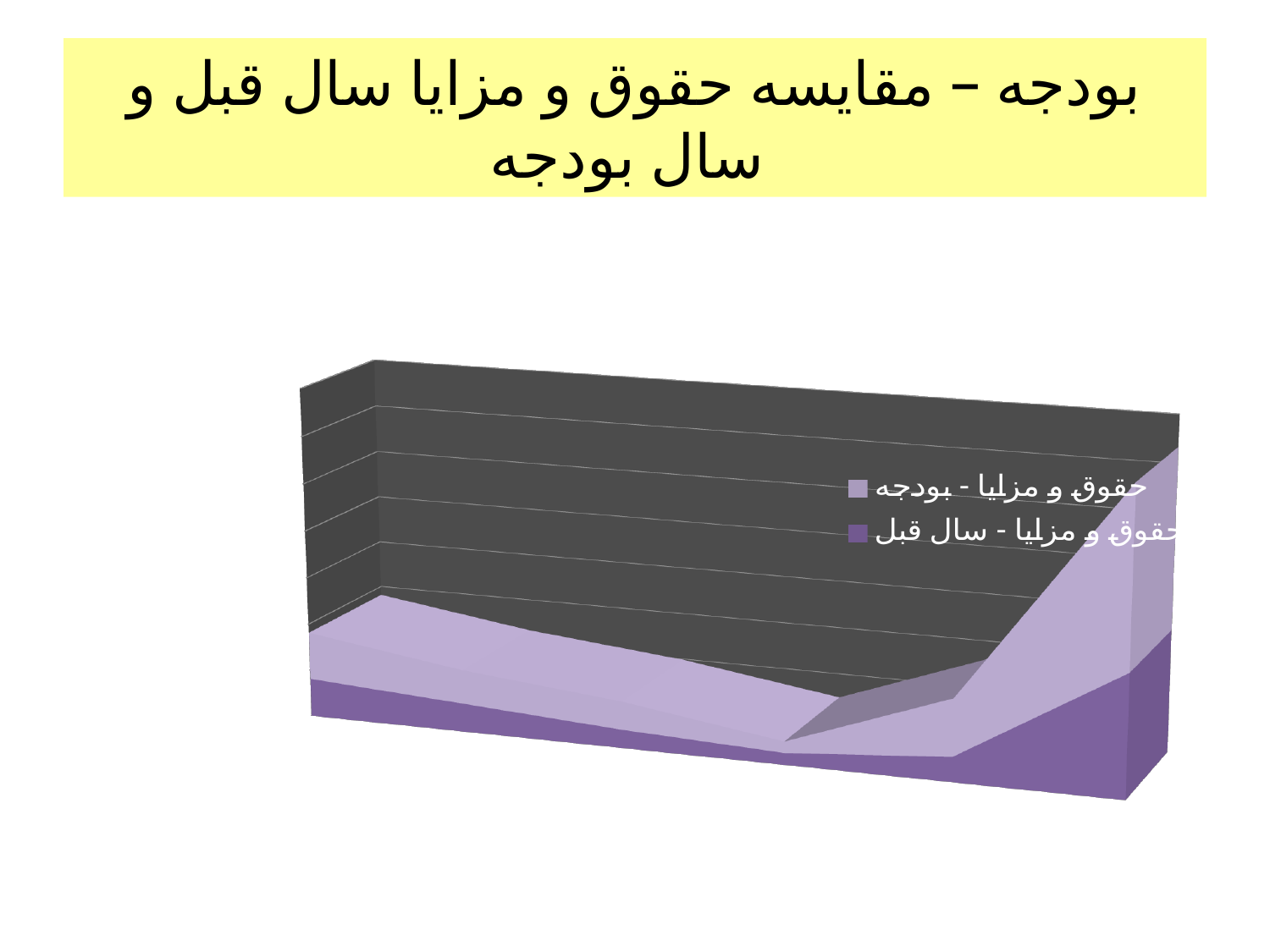

# بودجه – مقایسه حقوق و مزایا سال قبل و سال بودجه

[unsupported chart]